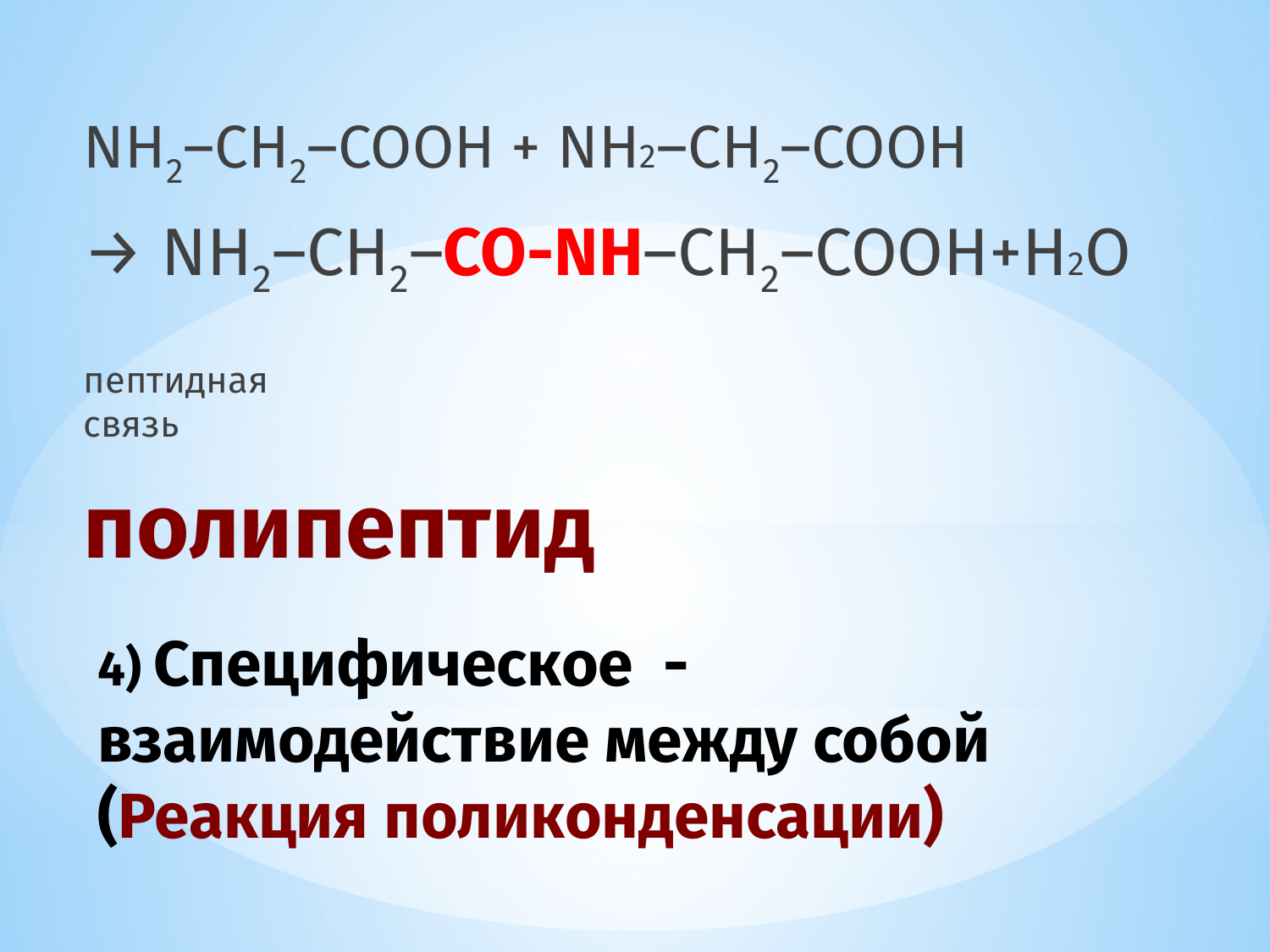

NH2–CH2–COOH + NH2–CH2–COOH
→ NH2–CH2–CO-NH–CH2–COOH+Н2О
                                                                                                            				пептидная                                                                                    				связь
полипептид

# 4) Специфическое  - взаимодействие между собой (Реакция поликонденсации)